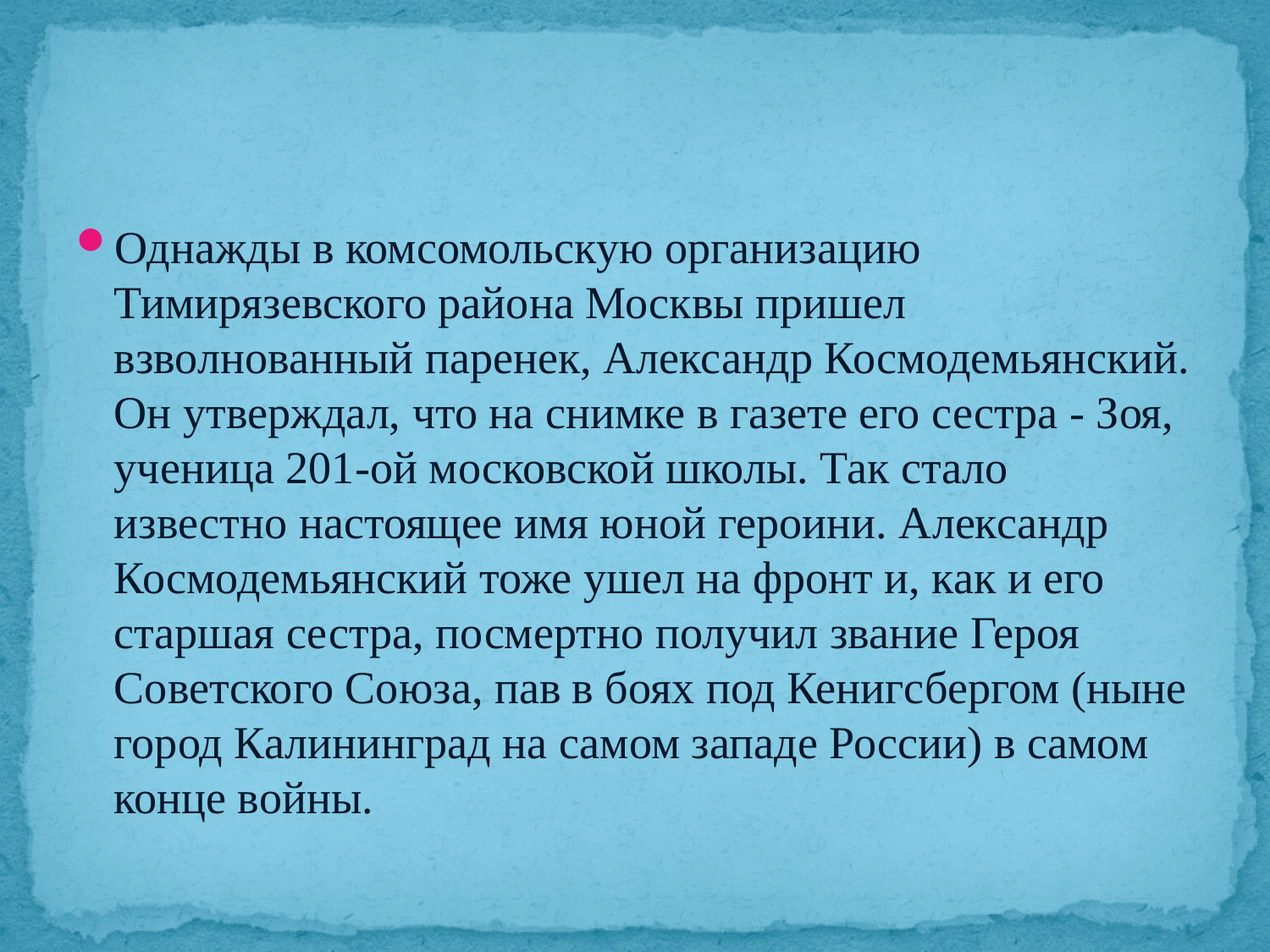

#
Однажды в комсомольскую организацию Тимирязевского района Москвы пришел взволнованный паренек, Александр Космодемьянский. Он утверждал, что на снимке в газете его сестра - Зоя, ученица 201-ой московской школы. Так стало известно настоящее имя юной героини. Александр Космодемьянский тоже ушел на фронт и, как и его старшая сестра, посмертно получил звание Героя Советского Союза, пав в боях под Кенигсбергом (ныне город Калининград на самом западе России) в самом конце войны.